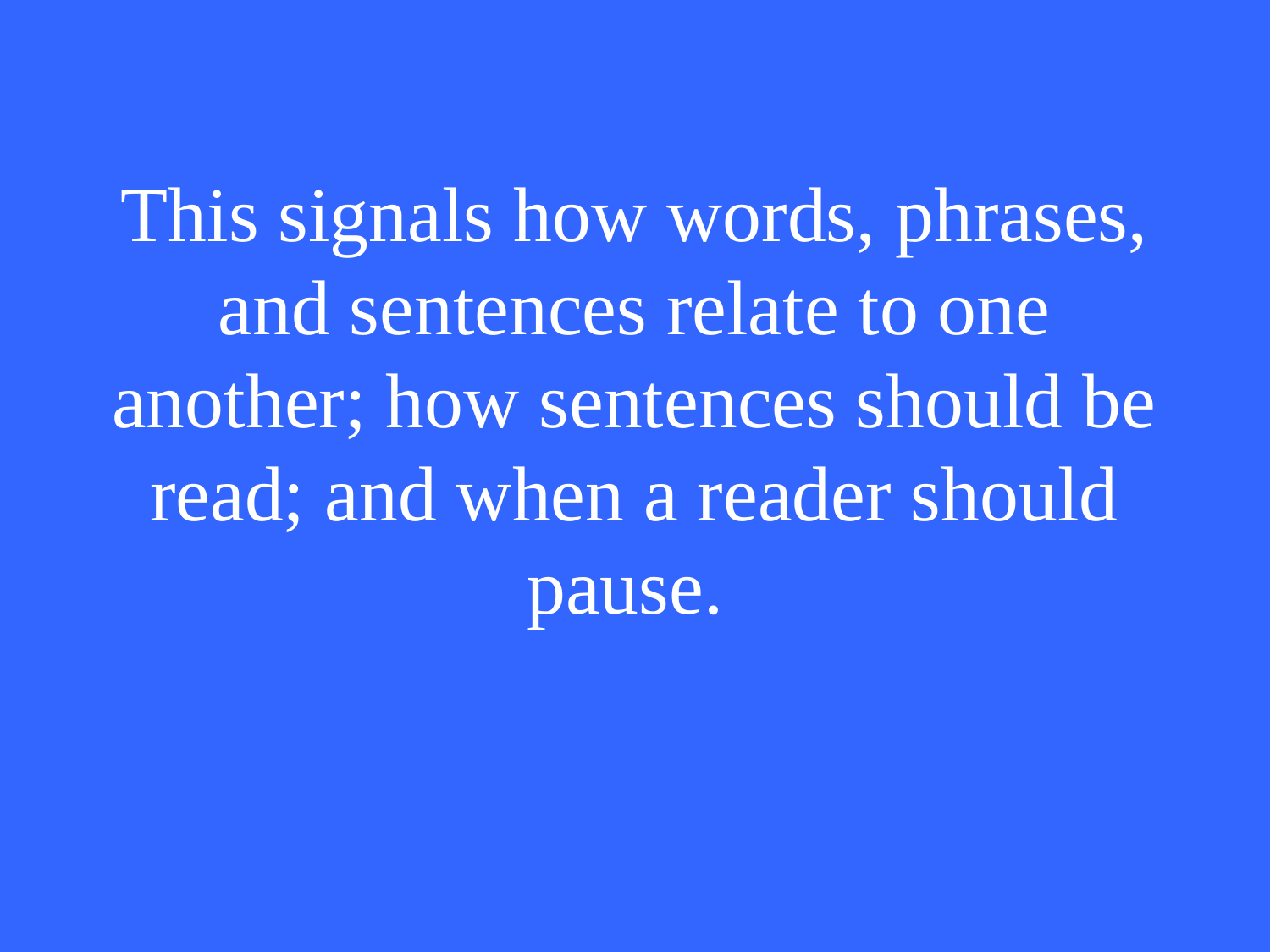

# This signals how words, phrases, and sentences relate to one another; how sentences should be read; and when a reader should pause.